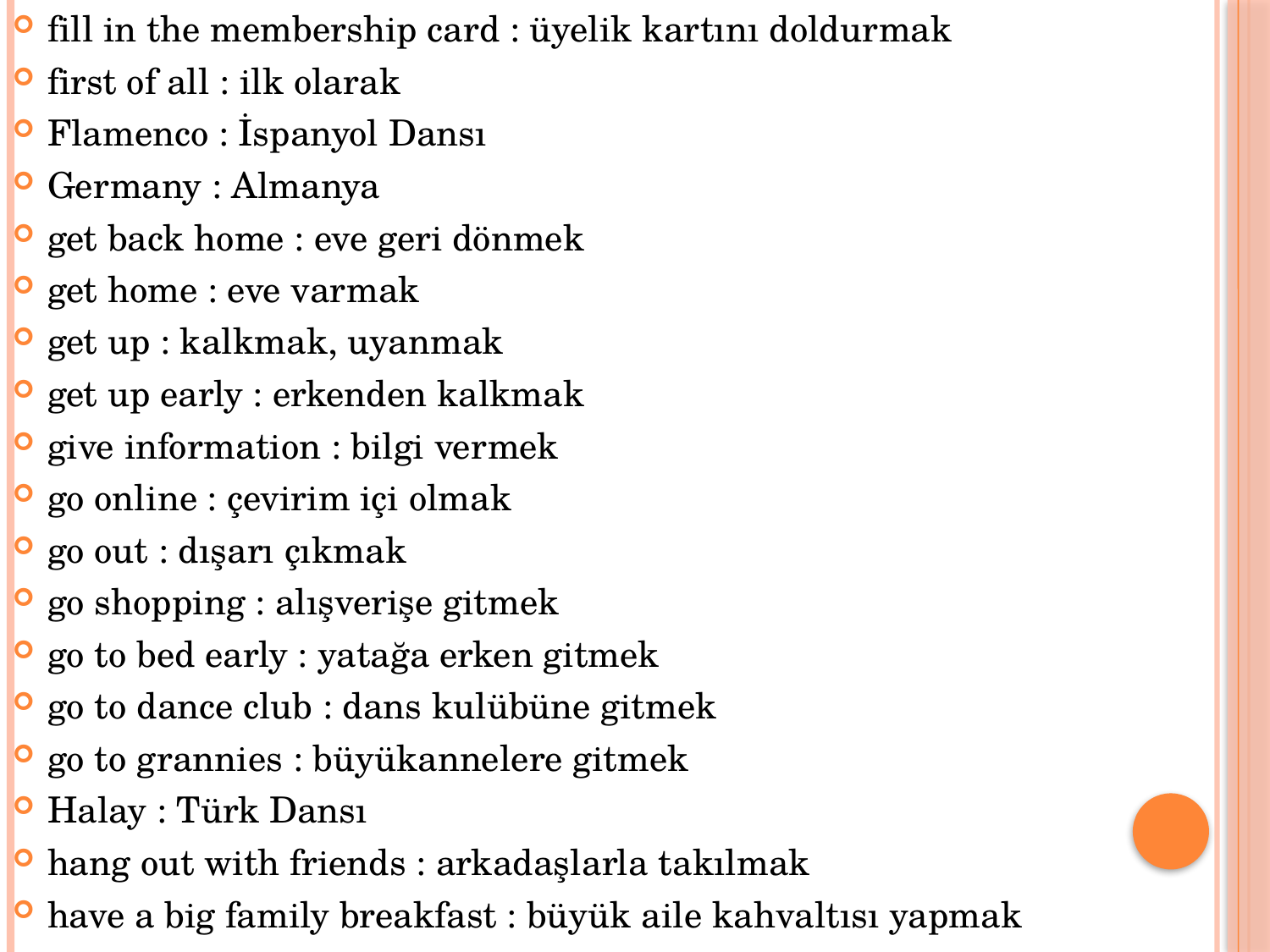

fill in the membership card : üyelik kartını doldurmak
first of all : ilk olarak
Flamenco : İspanyol Dansı
Germany : Almanya
get back home : eve geri dönmek
get home : eve varmak
get up : kalkmak, uyanmak
get up early : erkenden kalkmak
give information : bilgi vermek
go online : çevirim içi olmak
go out : dışarı çıkmak
go shopping : alışverişe gitmek
go to bed early : yatağa erken gitmek
go to dance club : dans kulübüne gitmek
go to grannies : büyükannelere gitmek
Halay : Türk Dansı
hang out with friends : arkadaşlarla takılmak
have a big family breakfast : büyük aile kahvaltısı yapmak